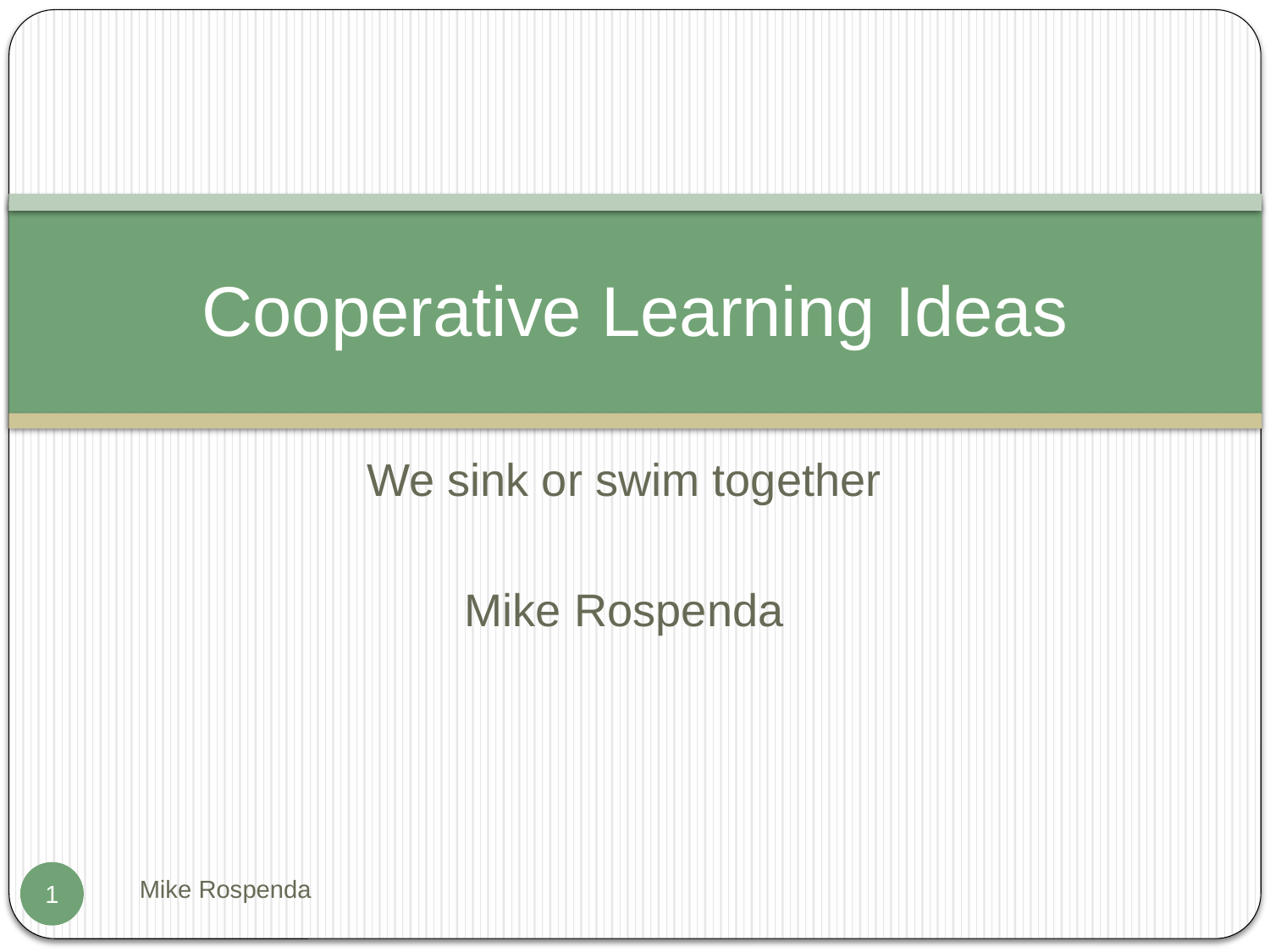

# Cooperative Learning Ideas
We sink or swim together

Mike Rospenda
Mike Rospenda
1